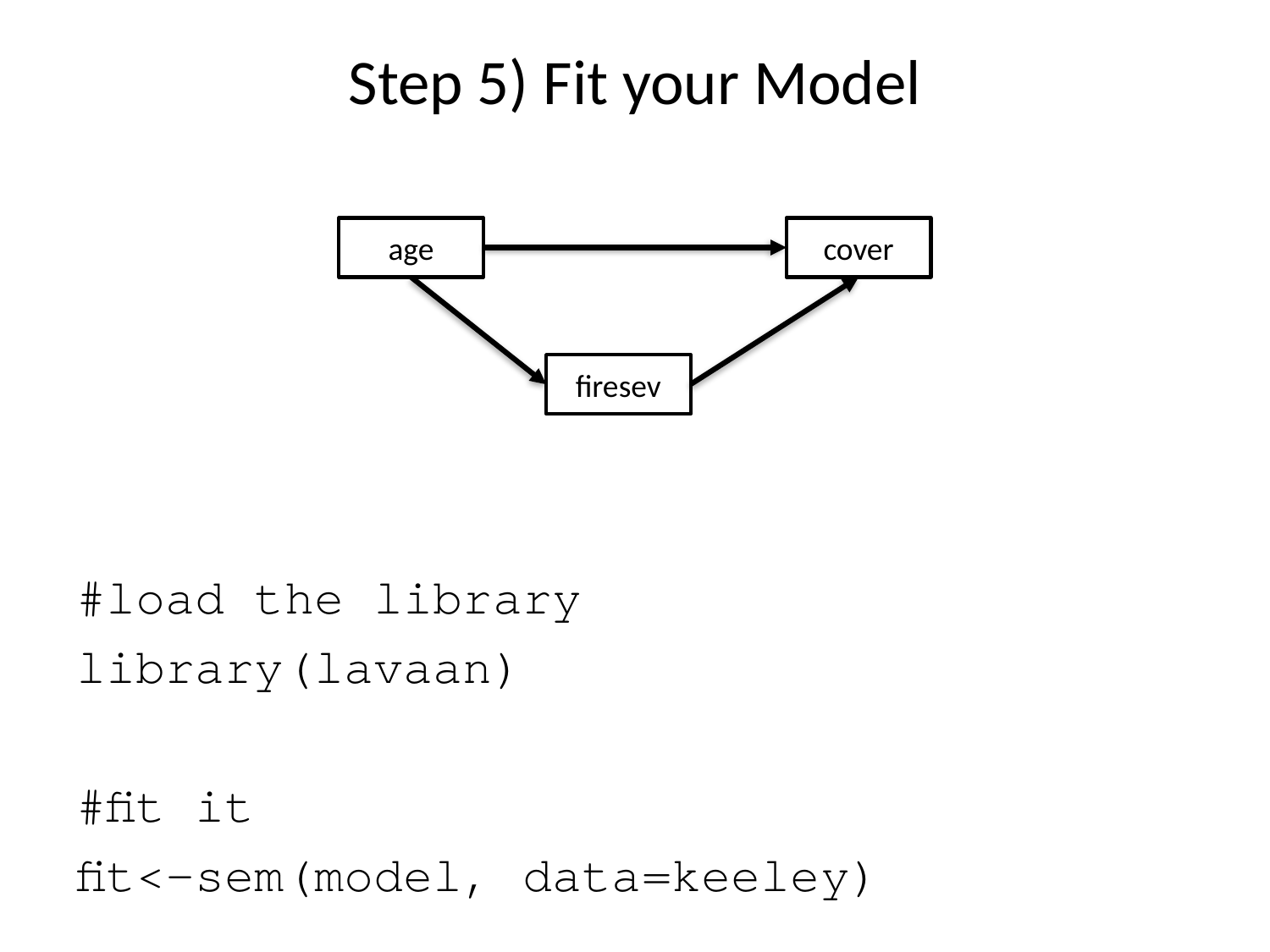

# Step 5) Fit your Model
age
cover
firesev
#load the library
library(lavaan)

#fit it
fit<-sem(model, data=keeley)